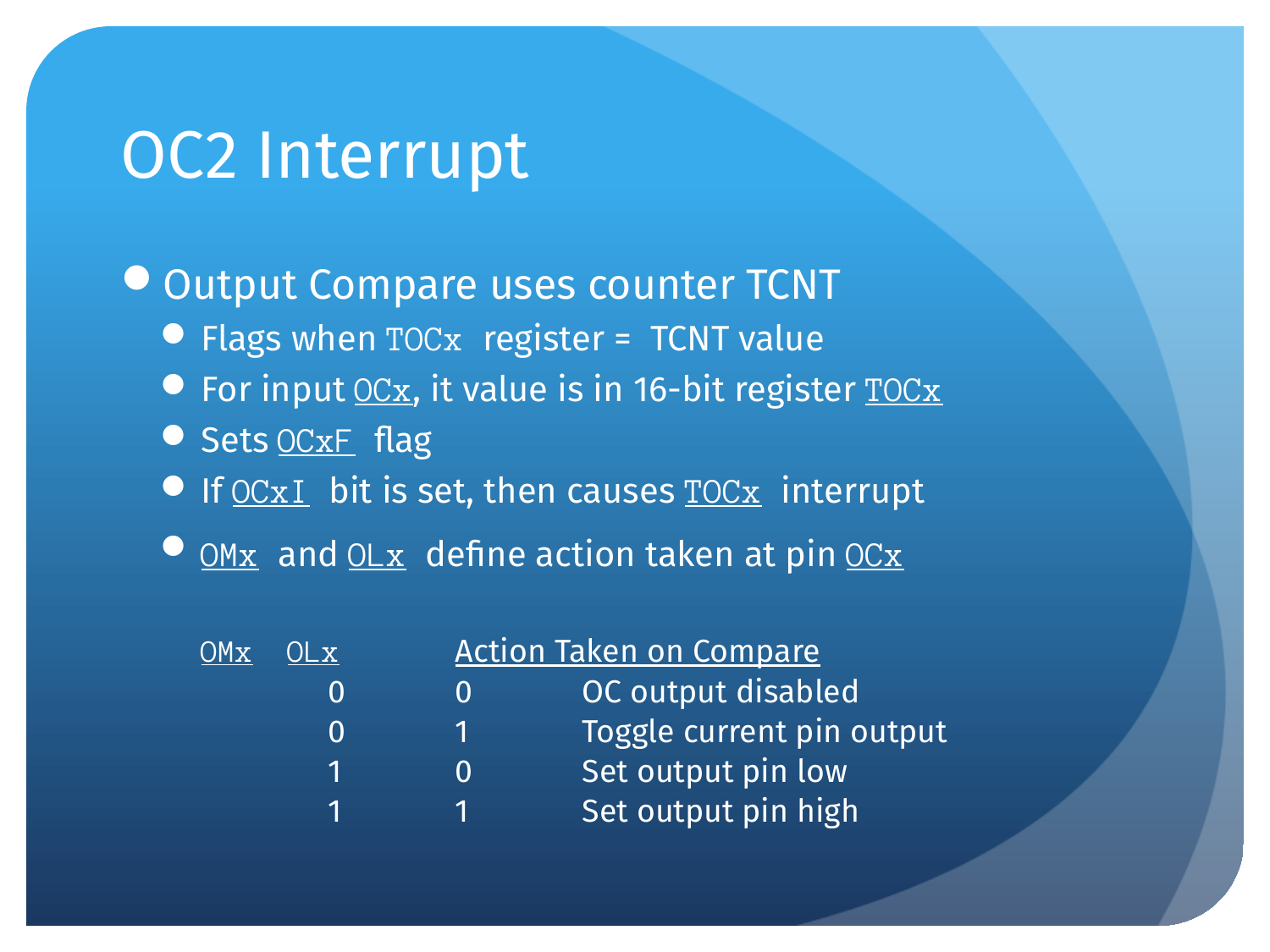

# OC2 Interrupt
Output Compare uses counter TCNT
Flags when TOCx register =  TCNT value
For input OCx, it value is in 16-bit register TOCx
Sets OCxF flag
If OCxI bit is set, then causes TOCx interrupt
OMx and OLx define action taken at pin OCx
OMx  OLx	Action Taken on Compare
	0	0	OC output disabled
	0	1	Toggle current pin output
	1	0	Set output pin low
	1	1	Set output pin high